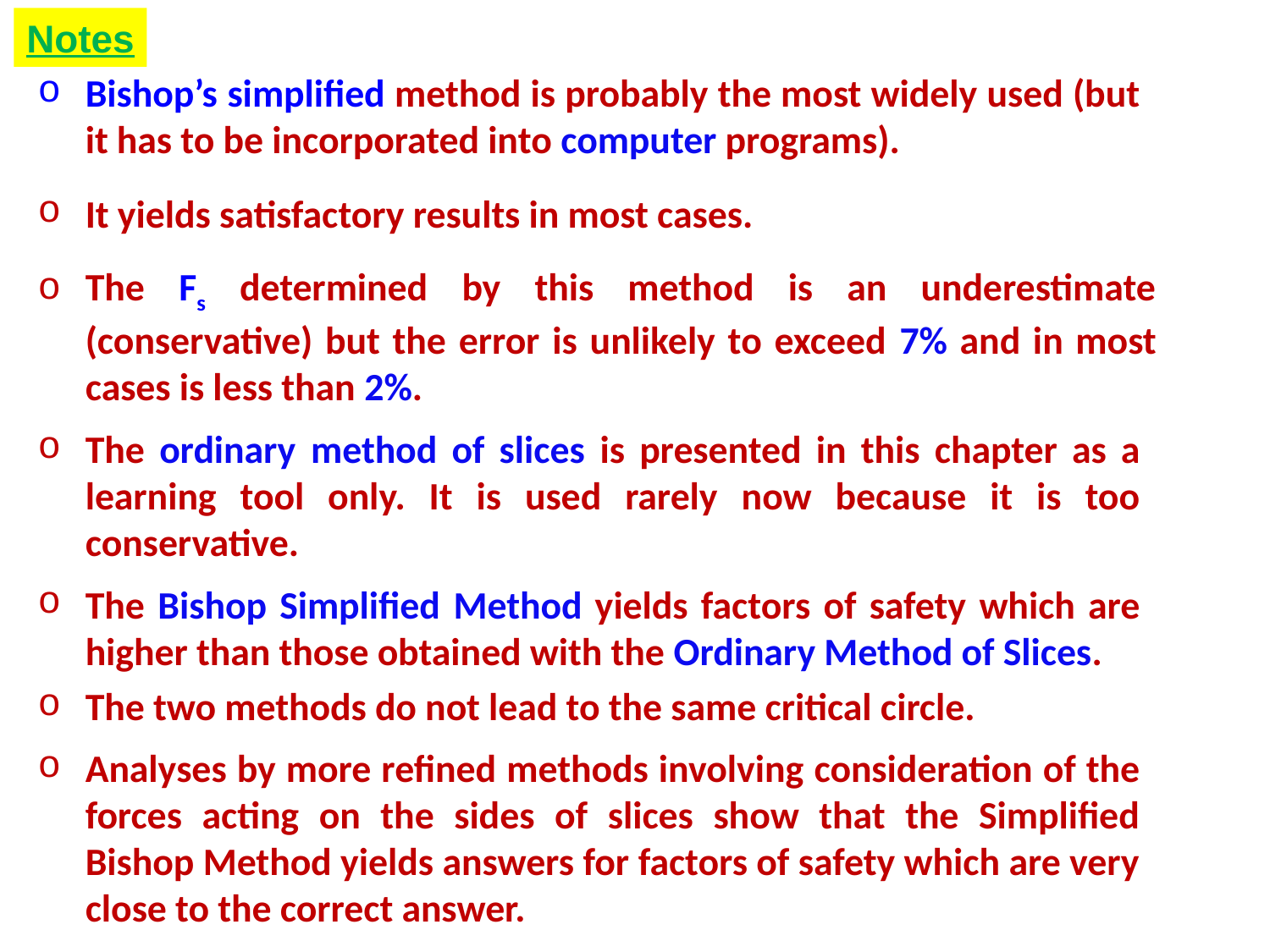

Notes
Bishop’s simplified method is probably the most widely used (but it has to be incorporated into computer programs).
It yields satisfactory results in most cases.
The Fs determined by this method is an underestimate (conservative) but the error is unlikely to exceed 7% and in most cases is less than 2%.
The ordinary method of slices is presented in this chapter as a learning tool only. It is used rarely now because it is too conservative.
The Bishop Simplified Method yields factors of safety which are higher than those obtained with the Ordinary Method of Slices.
The two methods do not lead to the same critical circle.
Analyses by more refined methods involving consideration of the forces acting on the sides of slices show that the Simplified Bishop Method yields answers for factors of safety which are very close to the correct answer.